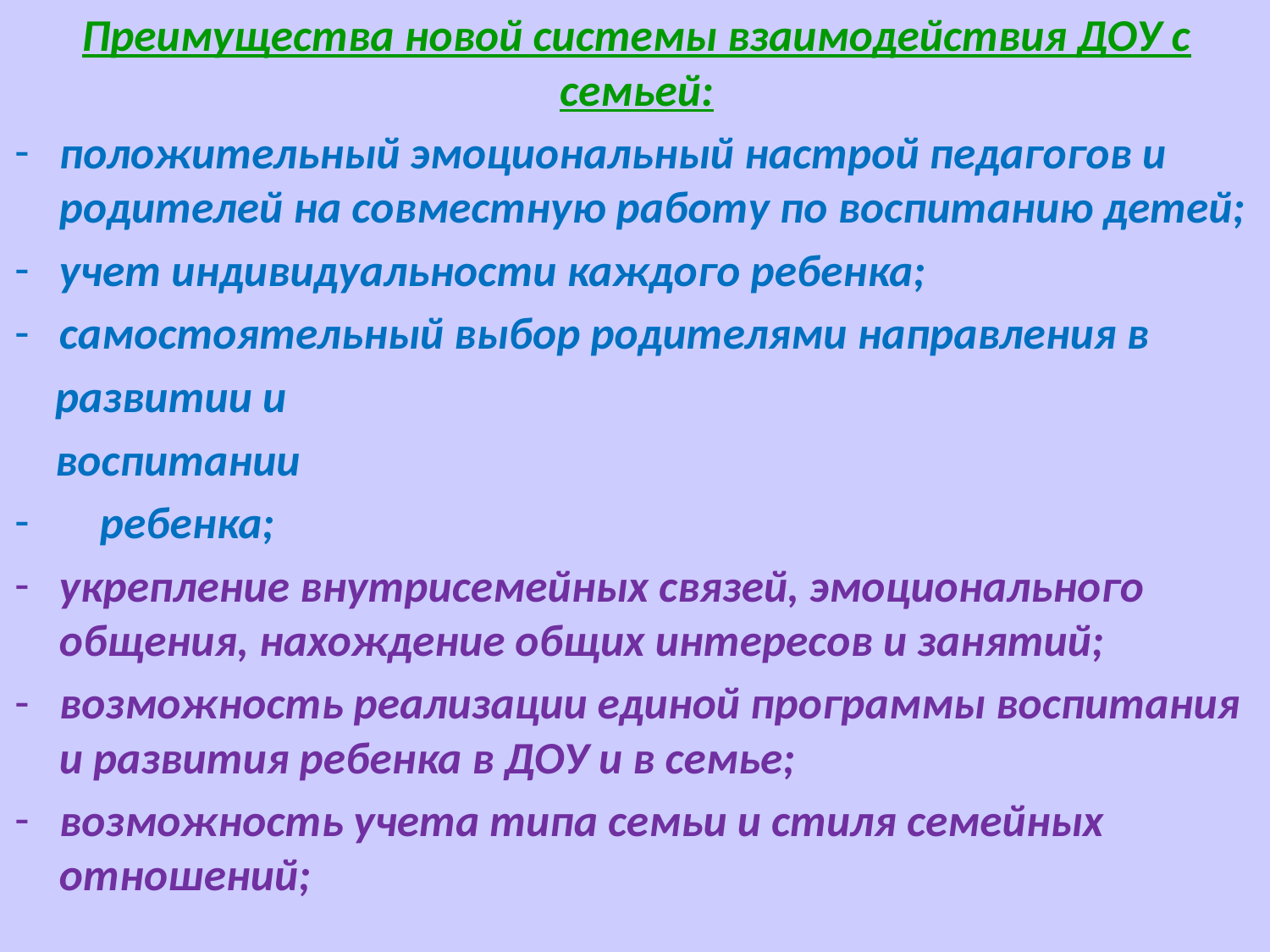

Преимущества новой системы взаимодействия ДОУ с семьей:
положительный эмоциональный настрой педагогов и родителей на совместную работу по воспитанию детей;
учет индивидуальности каждого ребенка;
самостоятельный выбор родителями направления в
    развитии и
    воспитании
    ребенка;
укрепление внутрисемейных связей, эмоционального общения, нахождение общих интересов и занятий;
возможность реализации единой программы воспитания и развития ребенка в ДОУ и в семье;
возможность учета типа семьи и стиля семейных отношений;

#